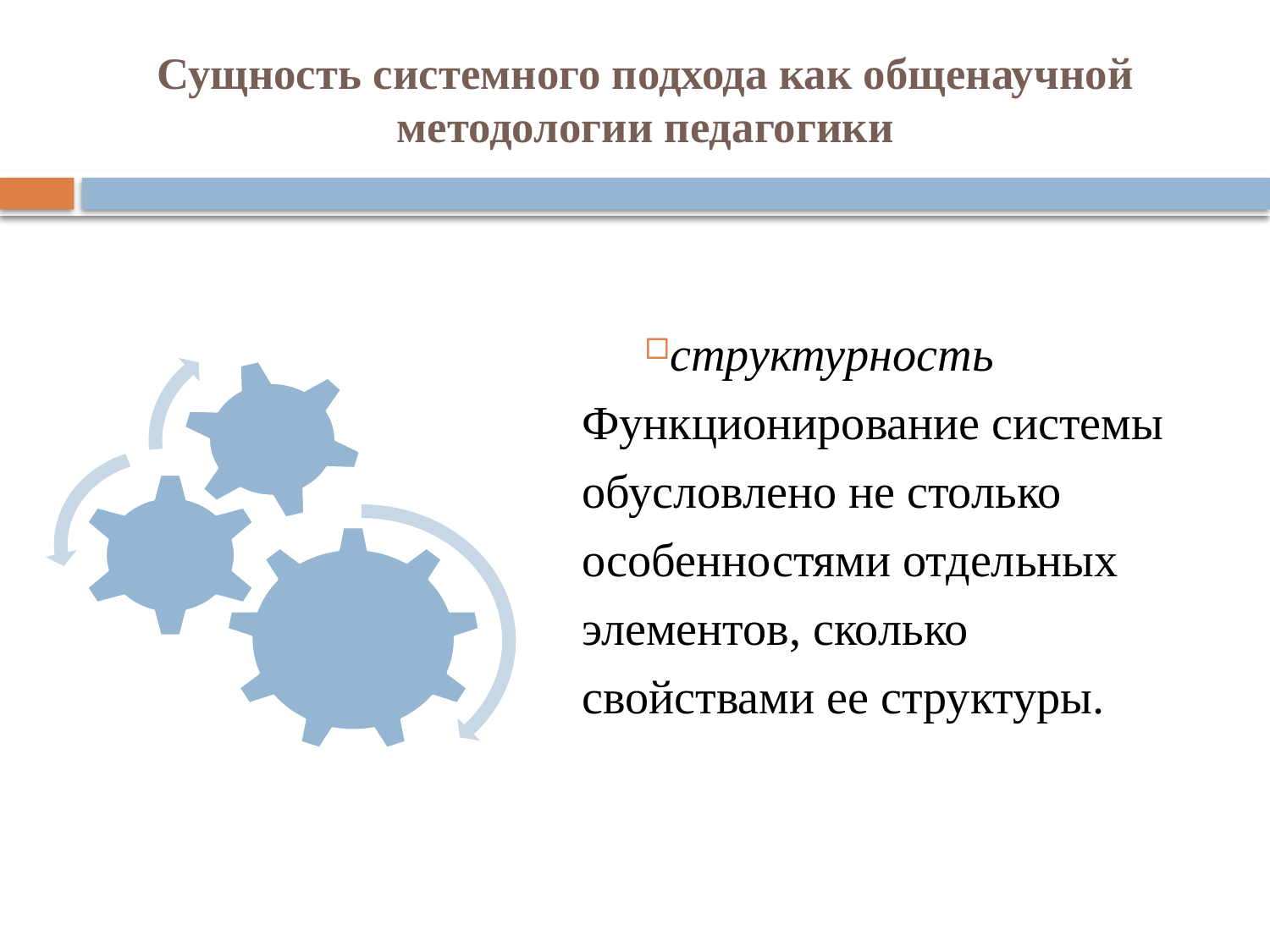

# Сущность системного подхода как общенаучной методологии педагогики
структурность Функционирование системы обусловлено не столько особенностями отдельных элементов, сколько свойствами ее структуры.